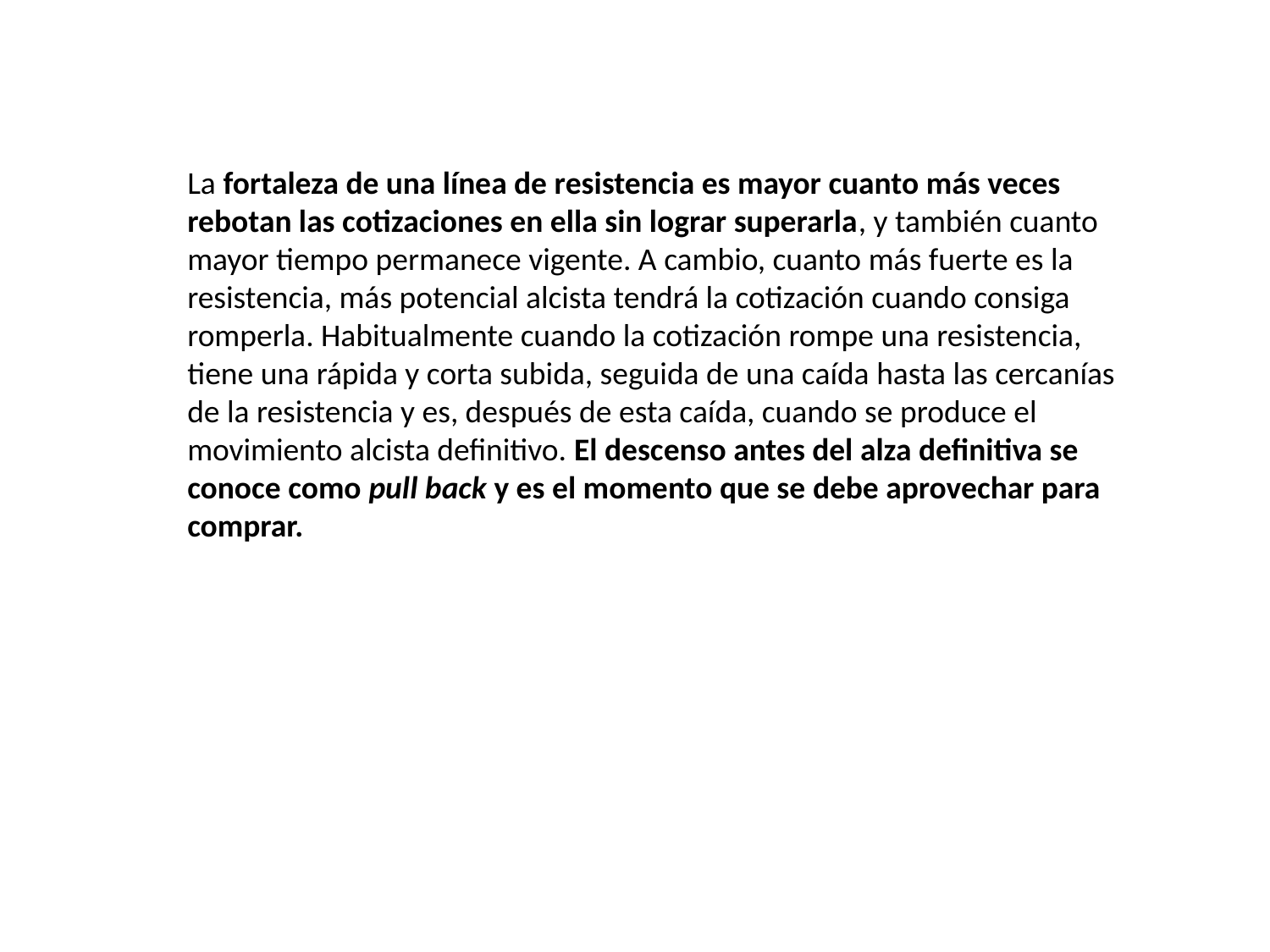

La fortaleza de una línea de resistencia es mayor cuanto más veces rebotan las cotizaciones en ella sin lograr superarla, y también cuanto mayor tiempo permanece vigente. A cambio, cuanto más fuerte es la resistencia, más potencial alcista tendrá la cotización cuando consiga romperla. Habitualmente cuando la cotización rompe una resistencia, tiene una rápida y corta subida, seguida de una caída hasta las cercanías de la resistencia y es, después de esta caída, cuando se produce el movimiento alcista definitivo. El descenso antes del alza definitiva se conoce como pull back y es el momento que se debe aprovechar para comprar.